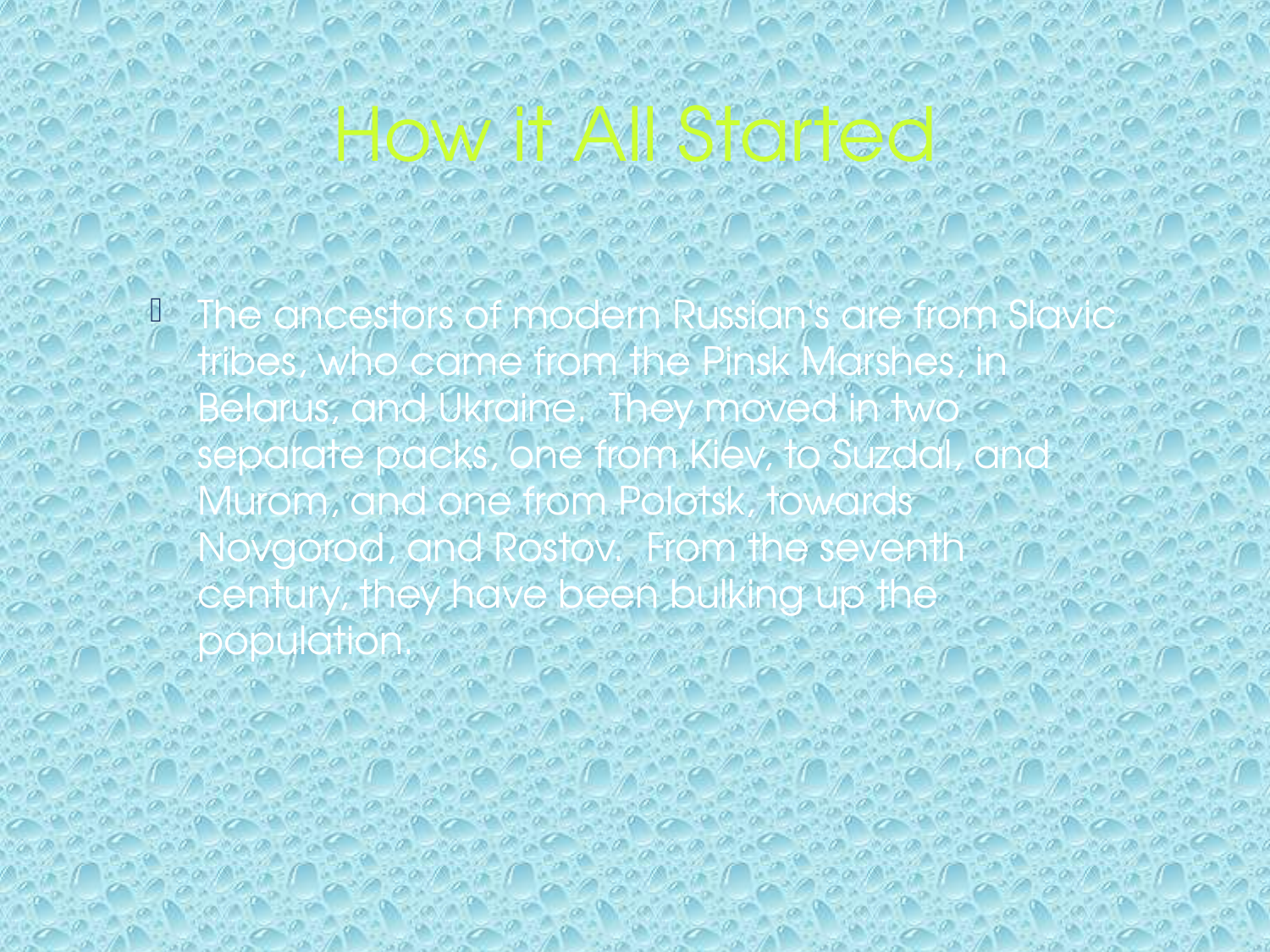

# How it All Started
The ancestors of modern Russian's are from Slavic tribes, who came from the Pinsk Marshes, in Belarus, and Ukraine.  They moved in two separate packs, one from Kiev, to Suzdal, and Murom, and one from Polotsk, towards Novgorod, and Rostov.  From the seventh century, they have been bulking up the population.